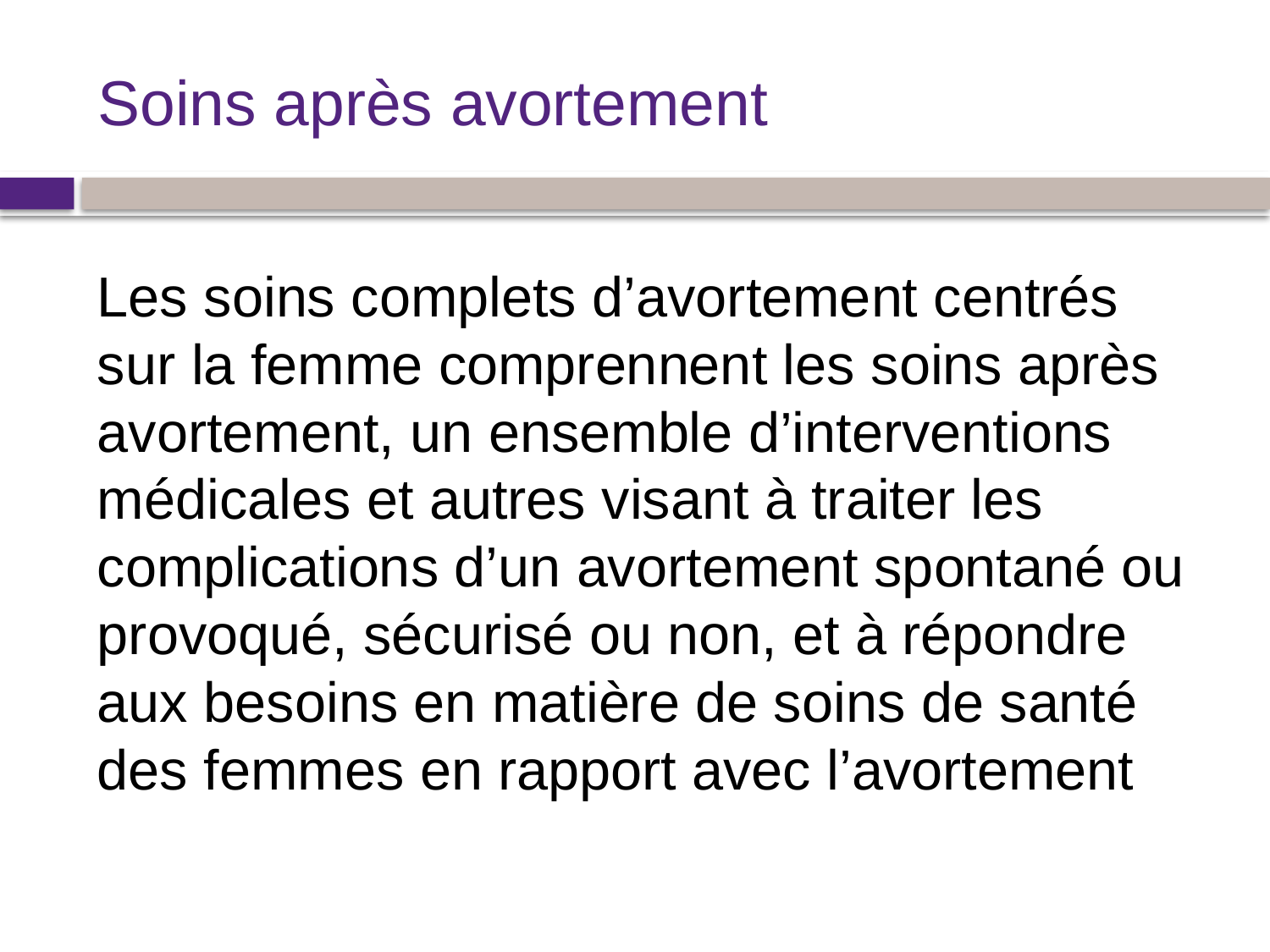

# Soins après avortement
Les soins complets d’avortement centrés sur la femme comprennent les soins après avortement, un ensemble d’interventions médicales et autres visant à traiter les complications d’un avortement spontané ou provoqué, sécurisé ou non, et à répondre aux besoins en matière de soins de santé des femmes en rapport avec l’avortement